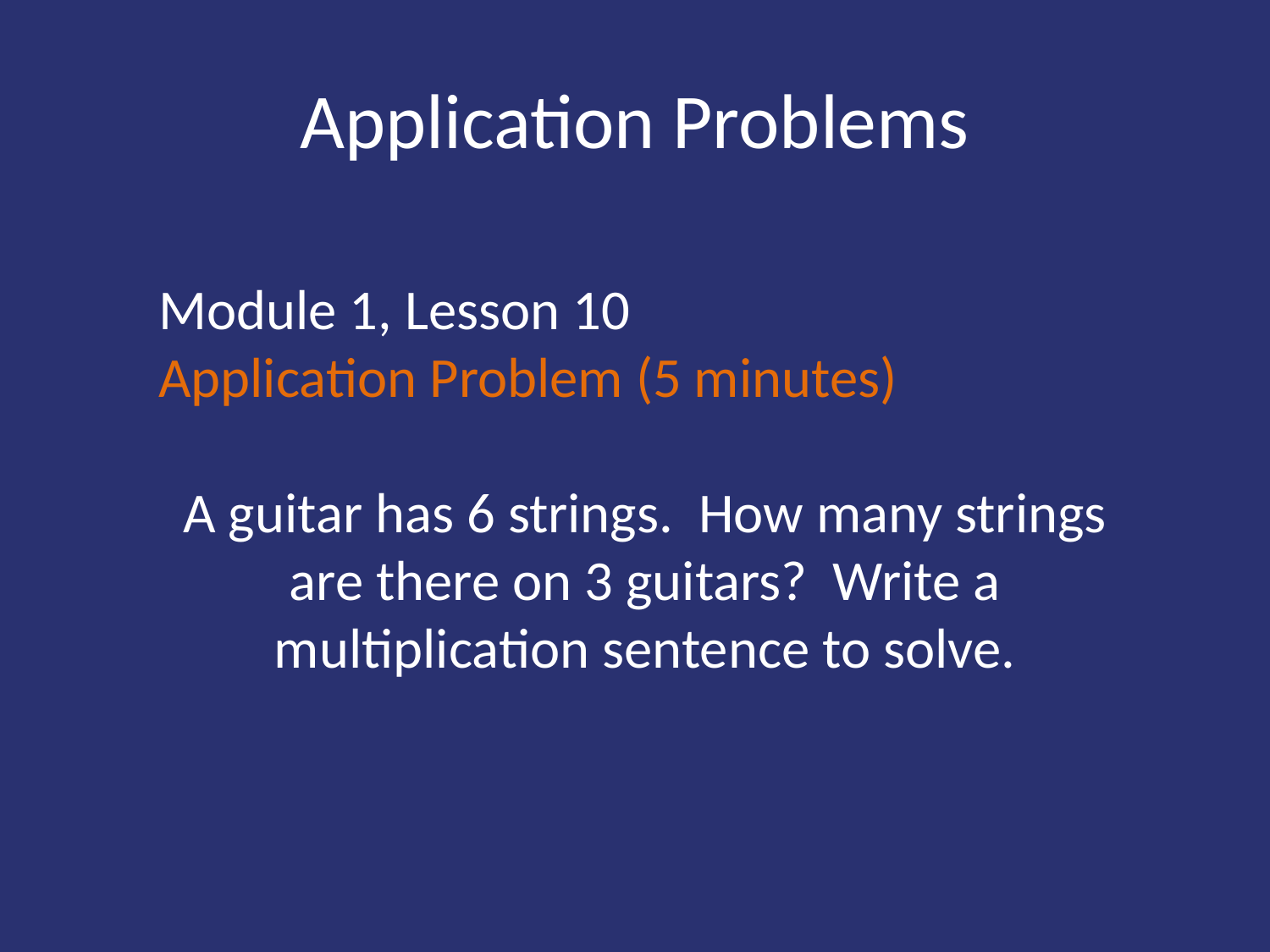

# Application Problems
Module 1, Lesson 10
Application Problem (5 minutes)

A guitar has 6 strings.  How many strings are there on 3 guitars?  Write a multiplication sentence to solve.